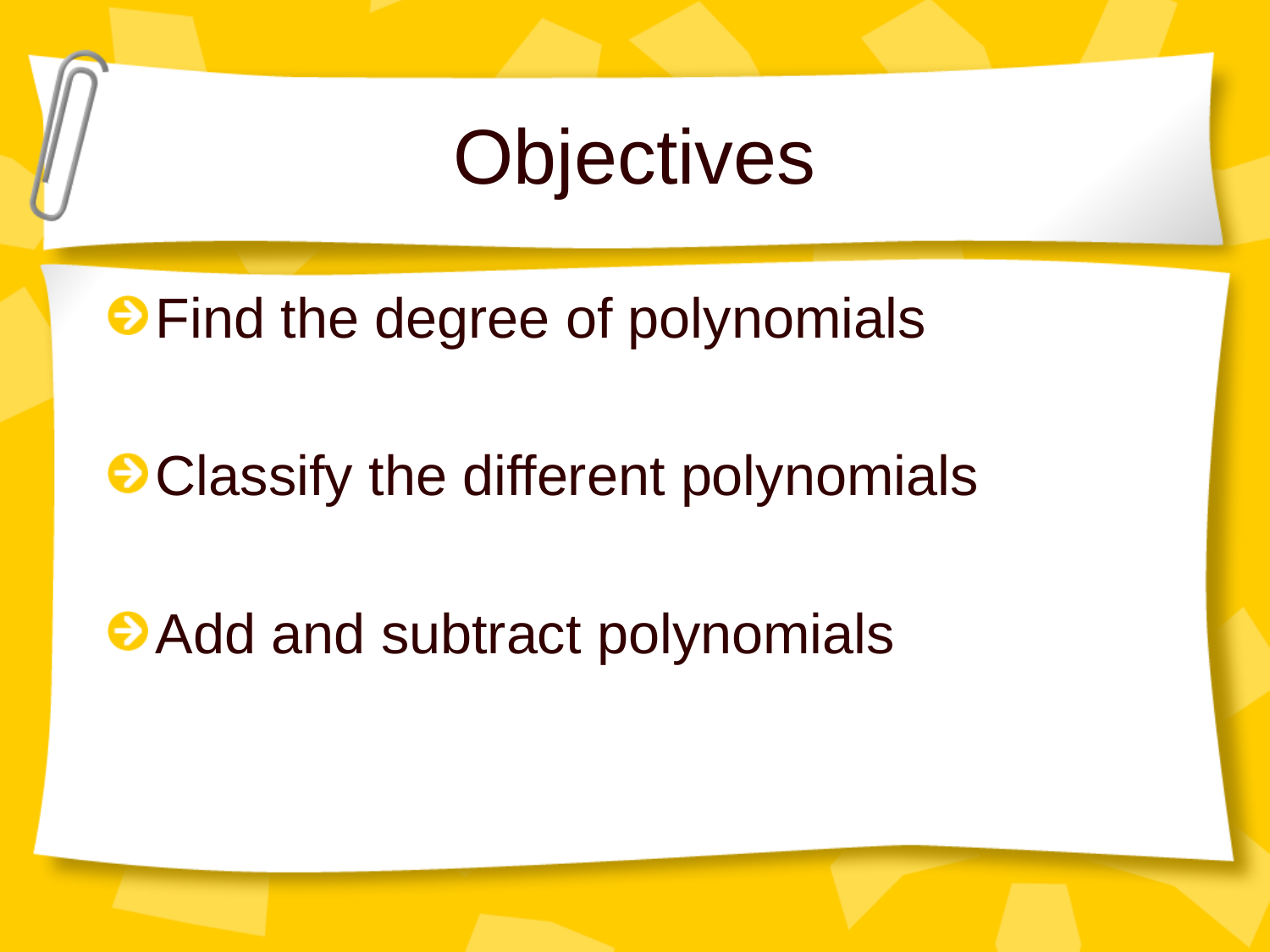

# Objectives
Find the degree of polynomials

Classify the different polynomials

Add and subtract polynomials